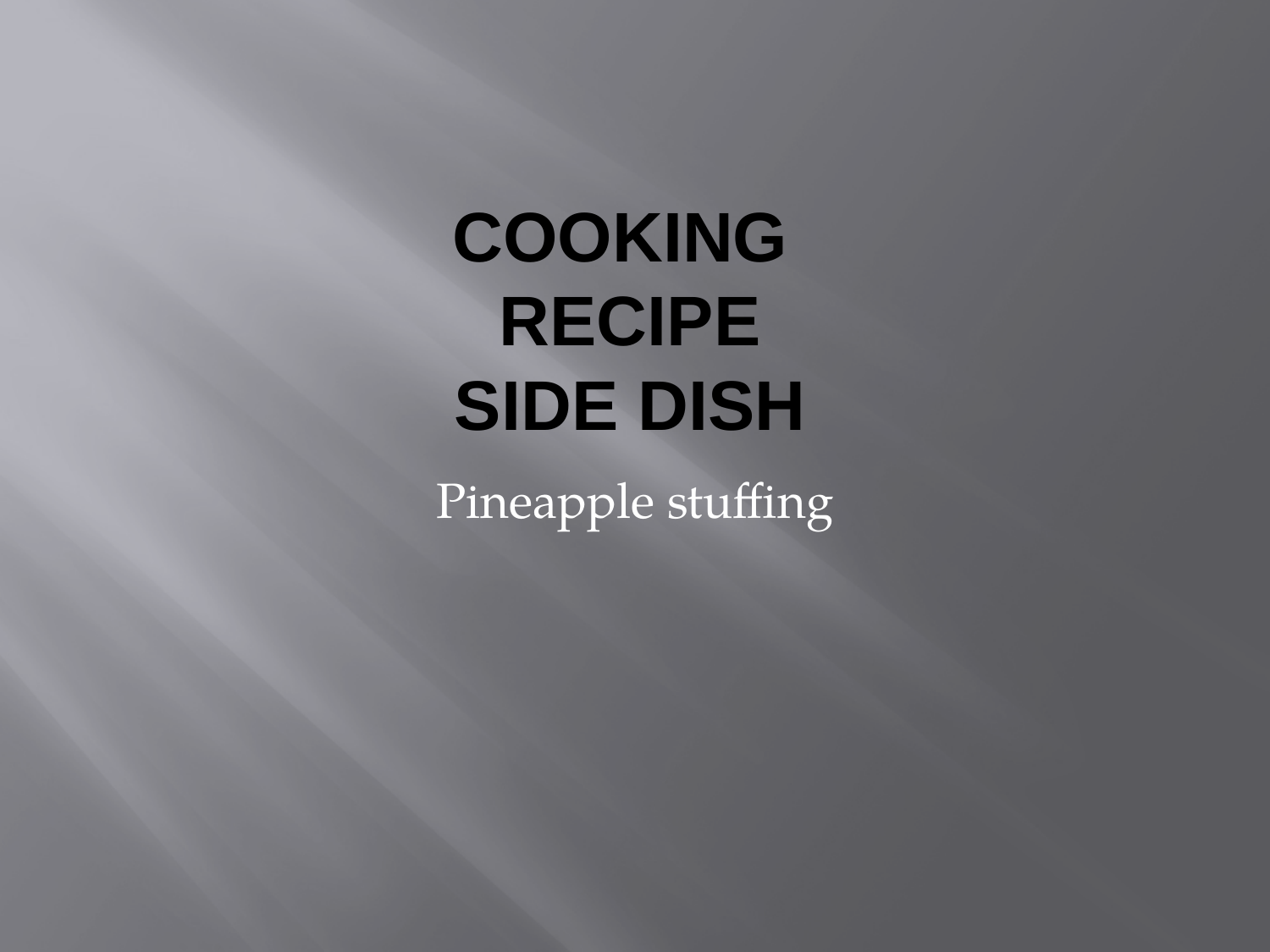

# Cooking recipe side dish
Pineapple stuffing